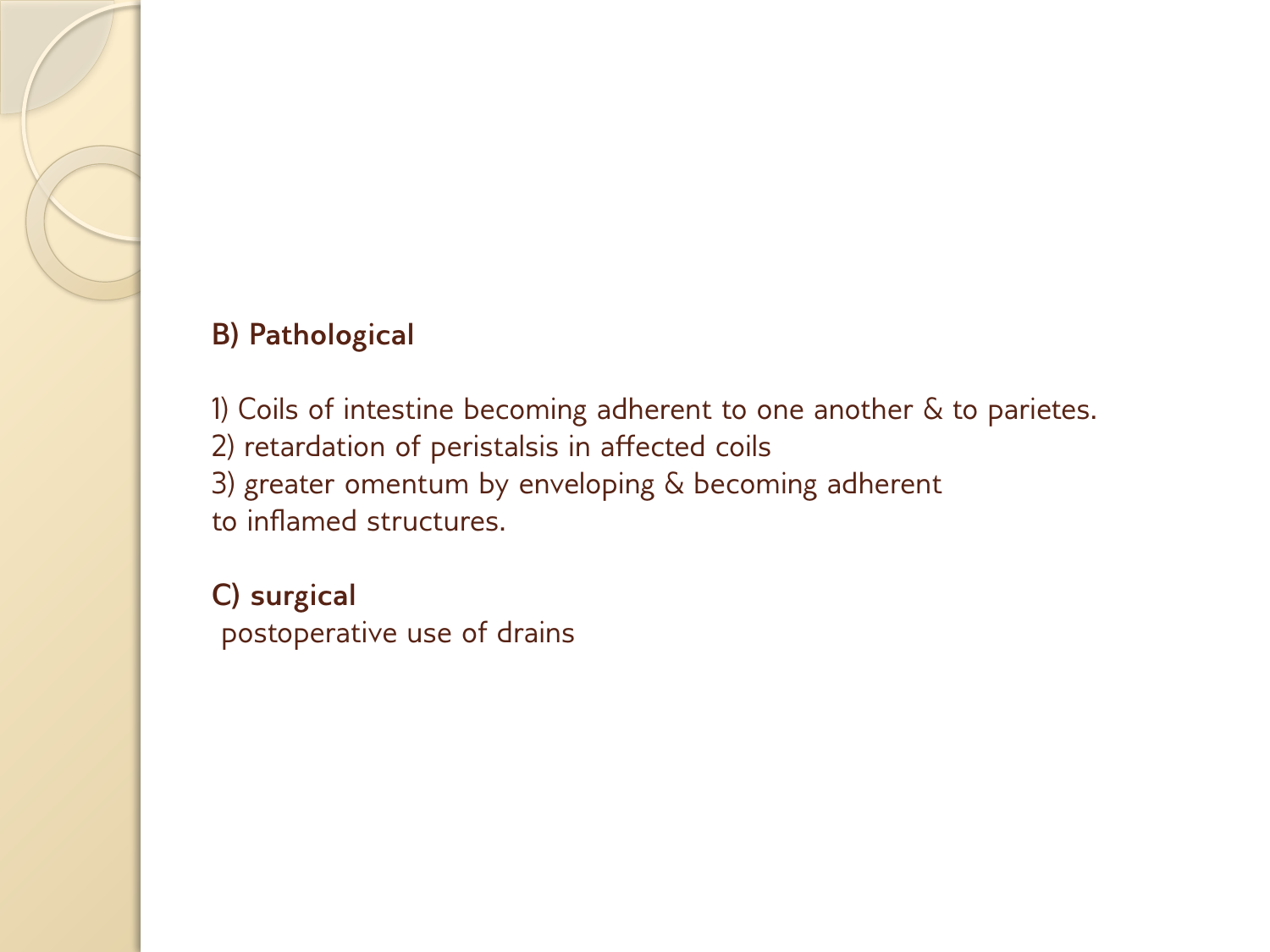

# B) Pathological 1) Coils of intestine becoming adherent to one another & to parietes. 2) retardation of peristalsis in affected coils 3) greater omentum by enveloping & becoming adherent to inflamed structures. C) surgical postoperative use of drains